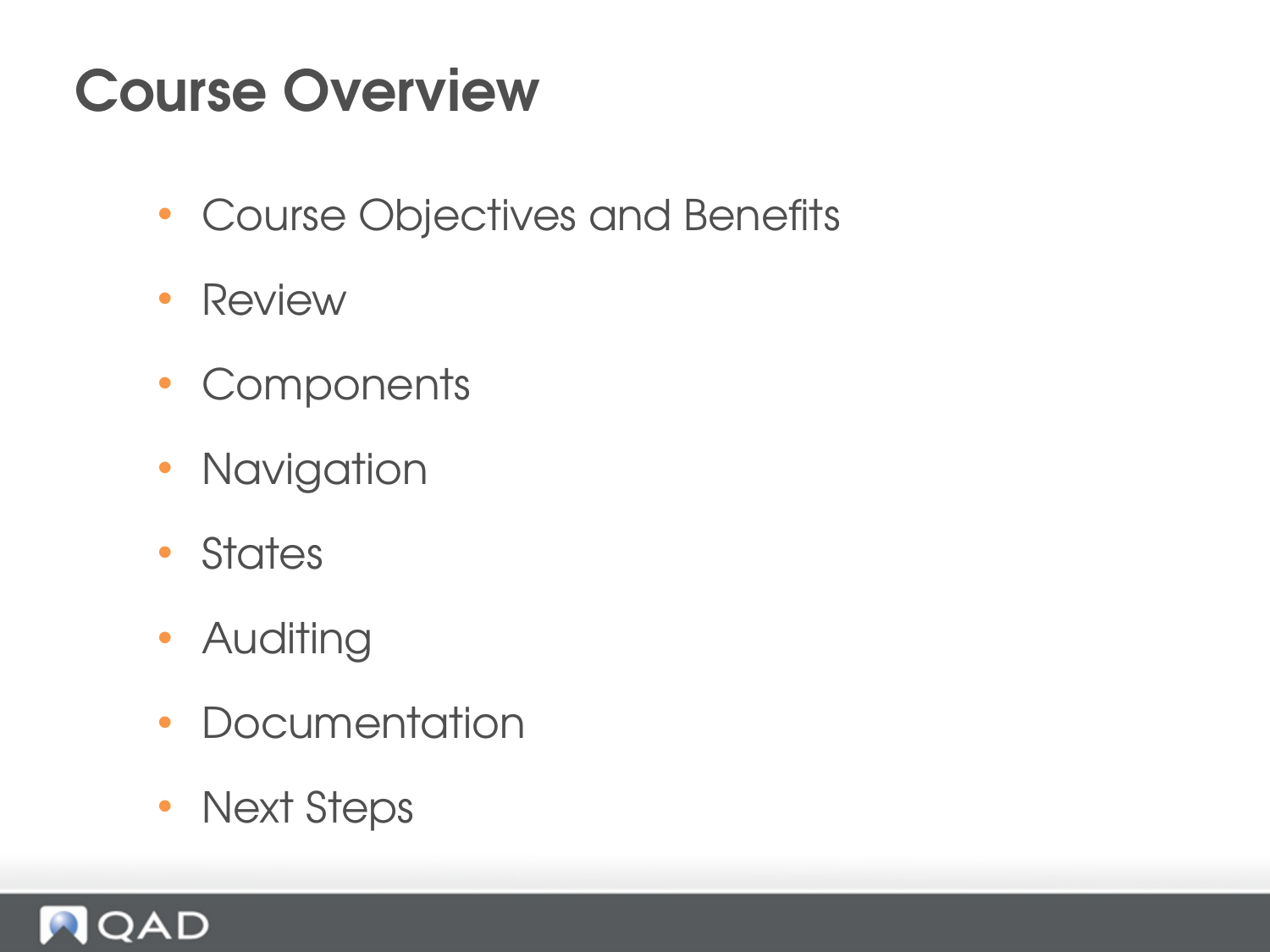

# Course Overview
Course Objectives and Benefits
Review
Components
Navigation
States
Auditing
Documentation
Next Steps